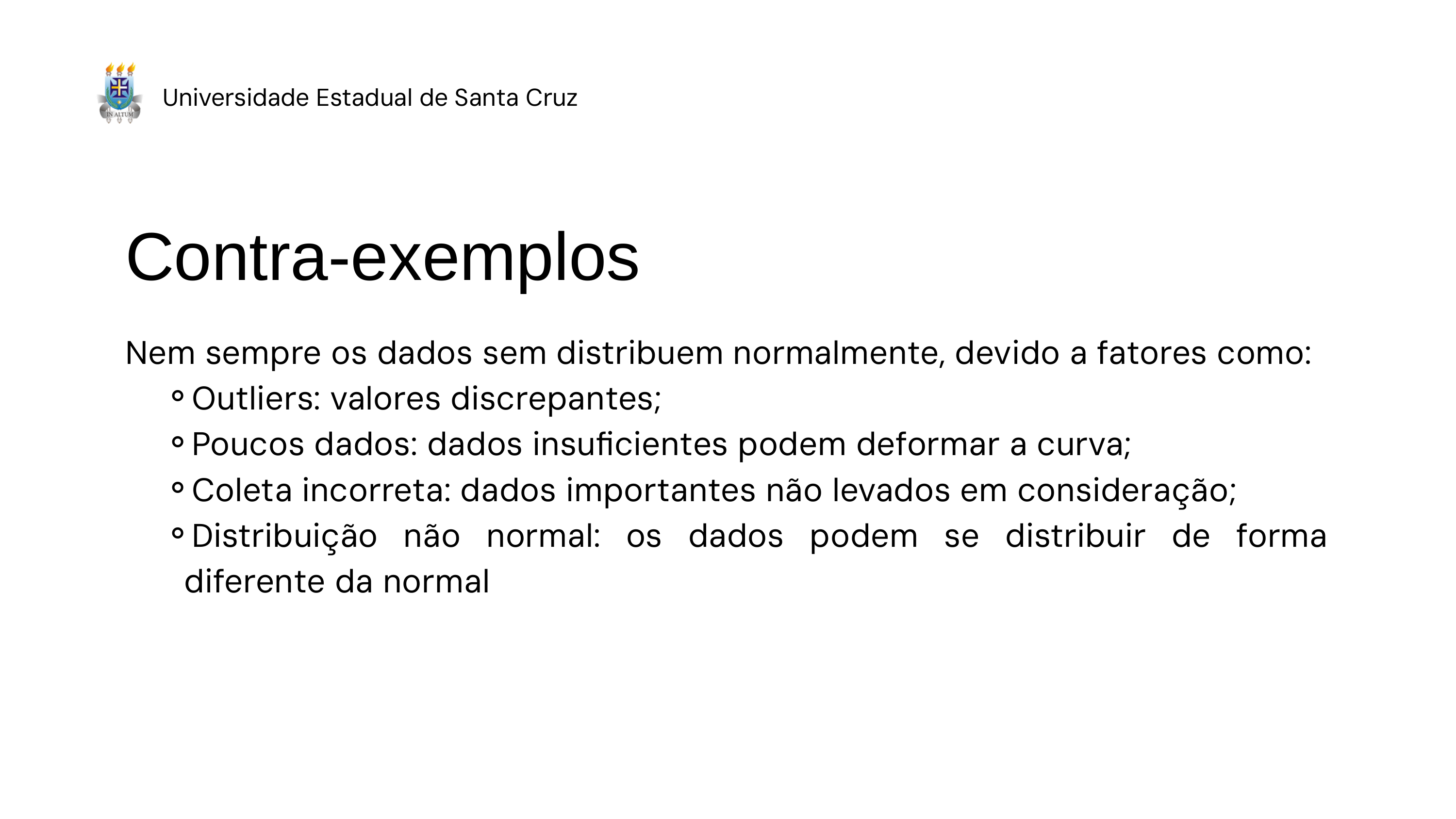

Universidade Estadual de Santa Cruz
Contra-exemplos
Nem sempre os dados sem distribuem normalmente, devido a fatores como:
Outliers: valores discrepantes;
Poucos dados: dados insuficientes podem deformar a curva;
Coleta incorreta: dados importantes não levados em consideração;
Distribuição não normal: os dados podem se distribuir de forma diferente da normal